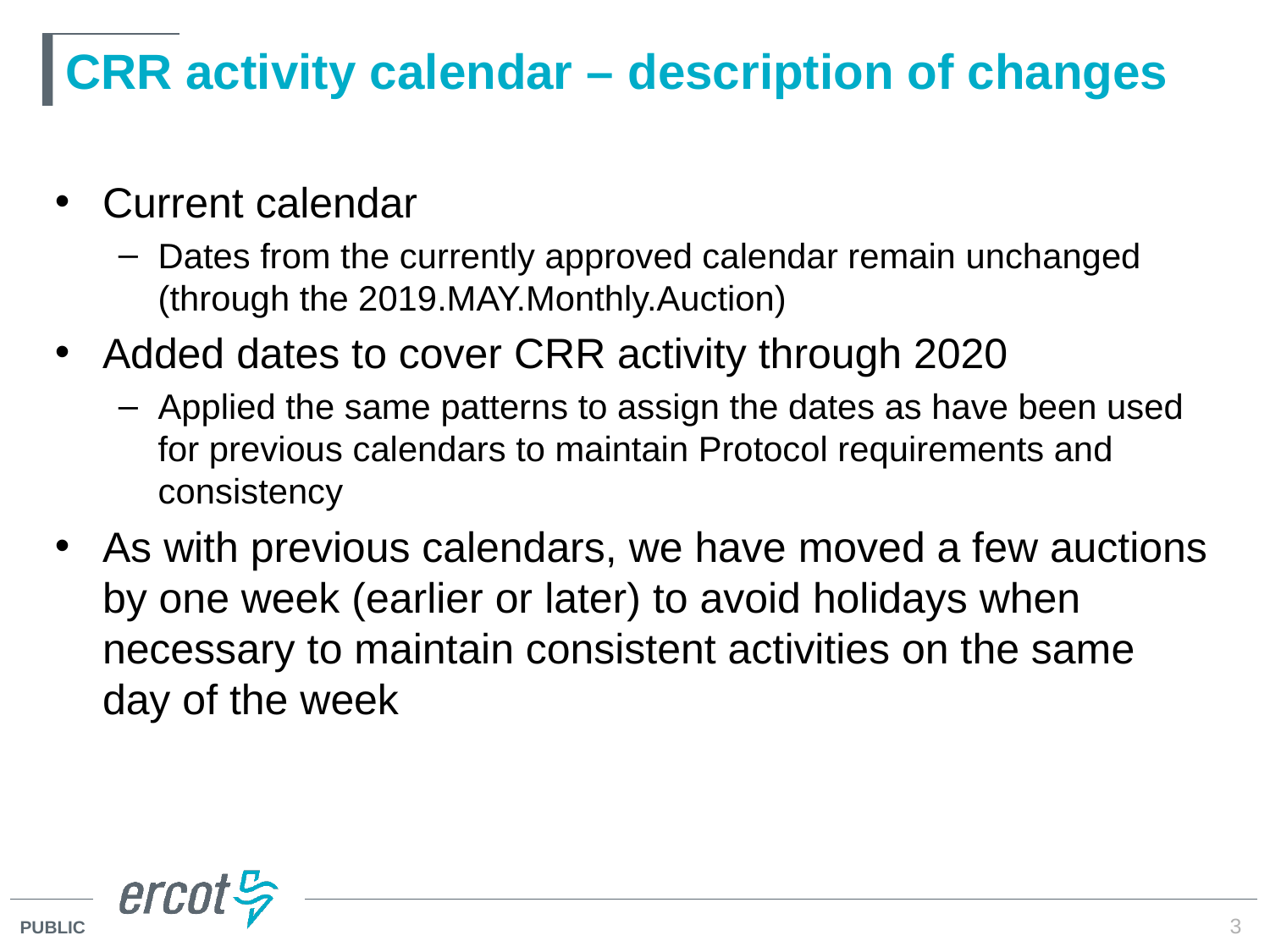

# CRR activity calendar – description of changes
Current calendar
Dates from the currently approved calendar remain unchanged (through the 2019.MAY.Monthly.Auction)
Added dates to cover CRR activity through 2020
Applied the same patterns to assign the dates as have been used for previous calendars to maintain Protocol requirements and consistency
As with previous calendars, we have moved a few auctions by one week (earlier or later) to avoid holidays when necessary to maintain consistent activities on the same day of the week

3